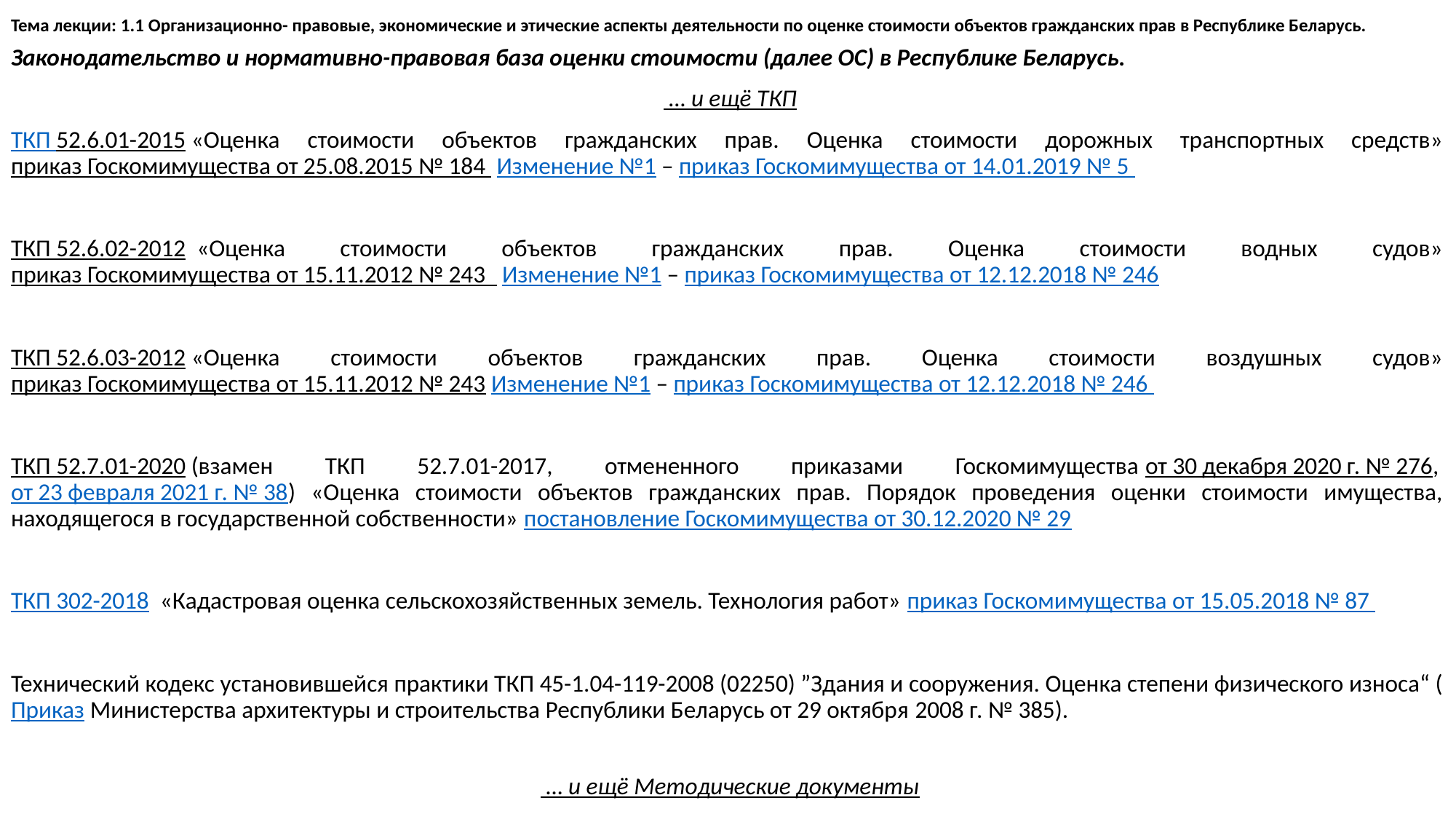

# Тема лекции: 1.1 Организационно- правовые, экономические и этические аспекты деятельности по оценке стоимости объектов гражданских прав в Республике Беларусь.
Законодательство и нормативно-правовая база оценки стоимости (далее ОС) в Республике Беларусь.
  … и ещё ТКП
ТКП 52.6.01-2015 «Оценка стоимости объектов гражданских прав. Оценка стоимости дорожных транспортных средств» приказ Госкомимущества от 25.08.2015 № 184  Изменение №1 – приказ Госкомимущества от 14.01.2019 № 5

ТКП 52.6.02-2012  «Оценка стоимости объектов гражданских прав. Оценка стоимости водных судов» приказ Госкомимущества от 15.11.2012 № 243   Изменение №1 – приказ Госкомимущества от 12.12.2018 № 246

ТКП 52.6.03-2012 «Оценка стоимости объектов гражданских прав. Оценка стоимости воздушных судов» приказ Госкомимущества от 15.11.2012 № 243 Изменение №1 – приказ Госкомимущества от 12.12.2018 № 246

ТКП 52.7.01-2020 (взамен ТКП 52.7.01-2017, отмененного приказами Госкомимущества от 30 декабря 2020 г. № 276, от 23 февраля 2021 г. № 38) «Оценка стоимости объектов гражданских прав. Порядок проведения оценки стоимости имущества, находящегося в государственной собственности» постановление Госкомимущества от 30.12.2020 № 29

ТКП 302-2018  «Кадастровая оценка сельскохозяйственных земель. Технология работ» приказ Госкомимущества от 15.05.2018 № 87

Технический кодекс установившейся практики ТКП 45-1.04-119-2008 (02250) ”Здания и сооружения. Оценка степени физического износа“ (Приказ Министерства архитектуры и строительства Республики Беларусь от 29 октября 2008 г. № 385).

  … и ещё Методические документы